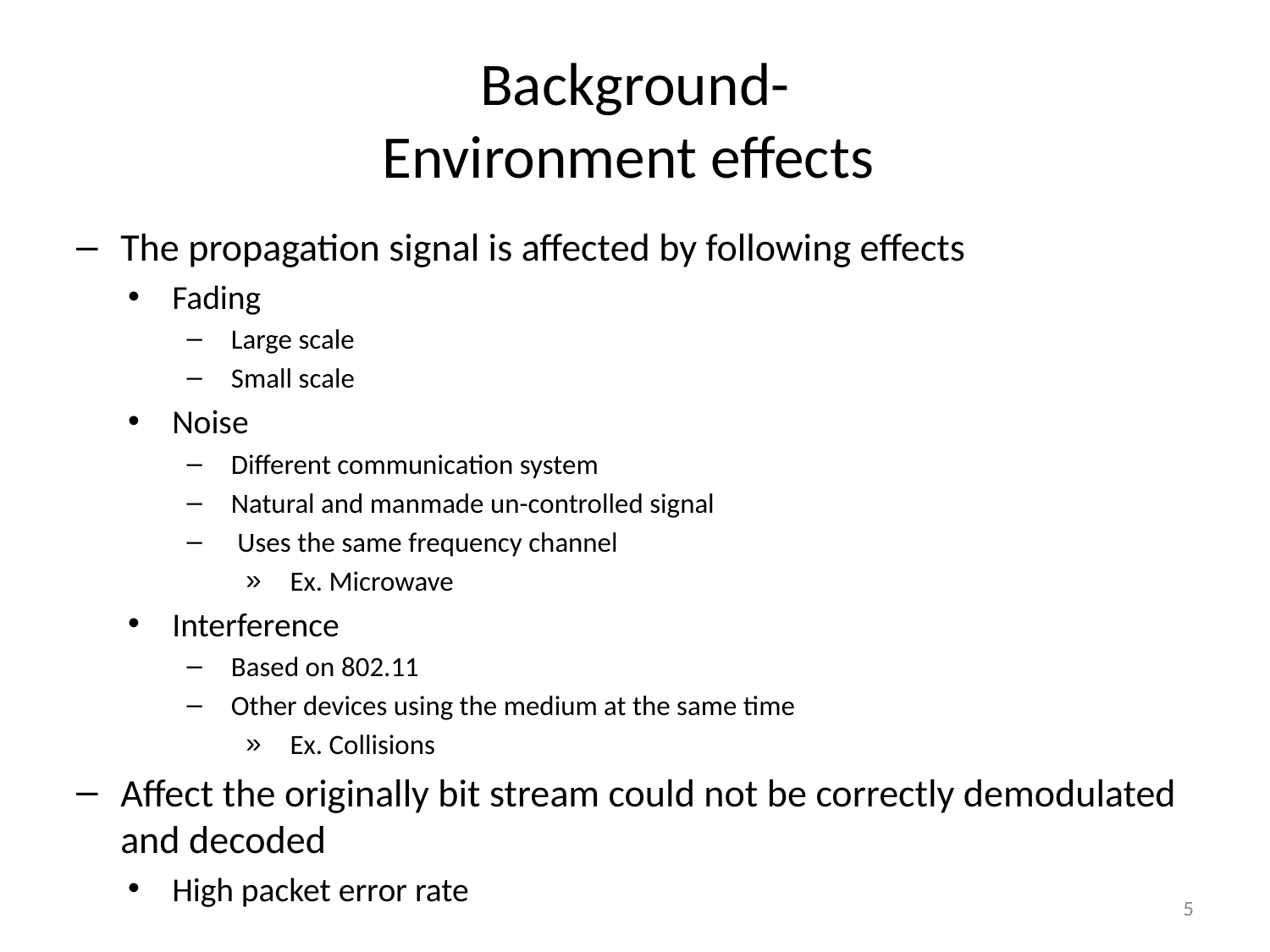

# Background- Environment effects
The propagation signal is affected by following effects
Fading
Large scale
Small scale
Noise
Different communication system
Natural and manmade un-controlled signal
 Uses the same frequency channel
Ex. Microwave
Interference
Based on 802.11
Other devices using the medium at the same time
Ex. Collisions
Affect the originally bit stream could not be correctly demodulated and decoded
High packet error rate

5